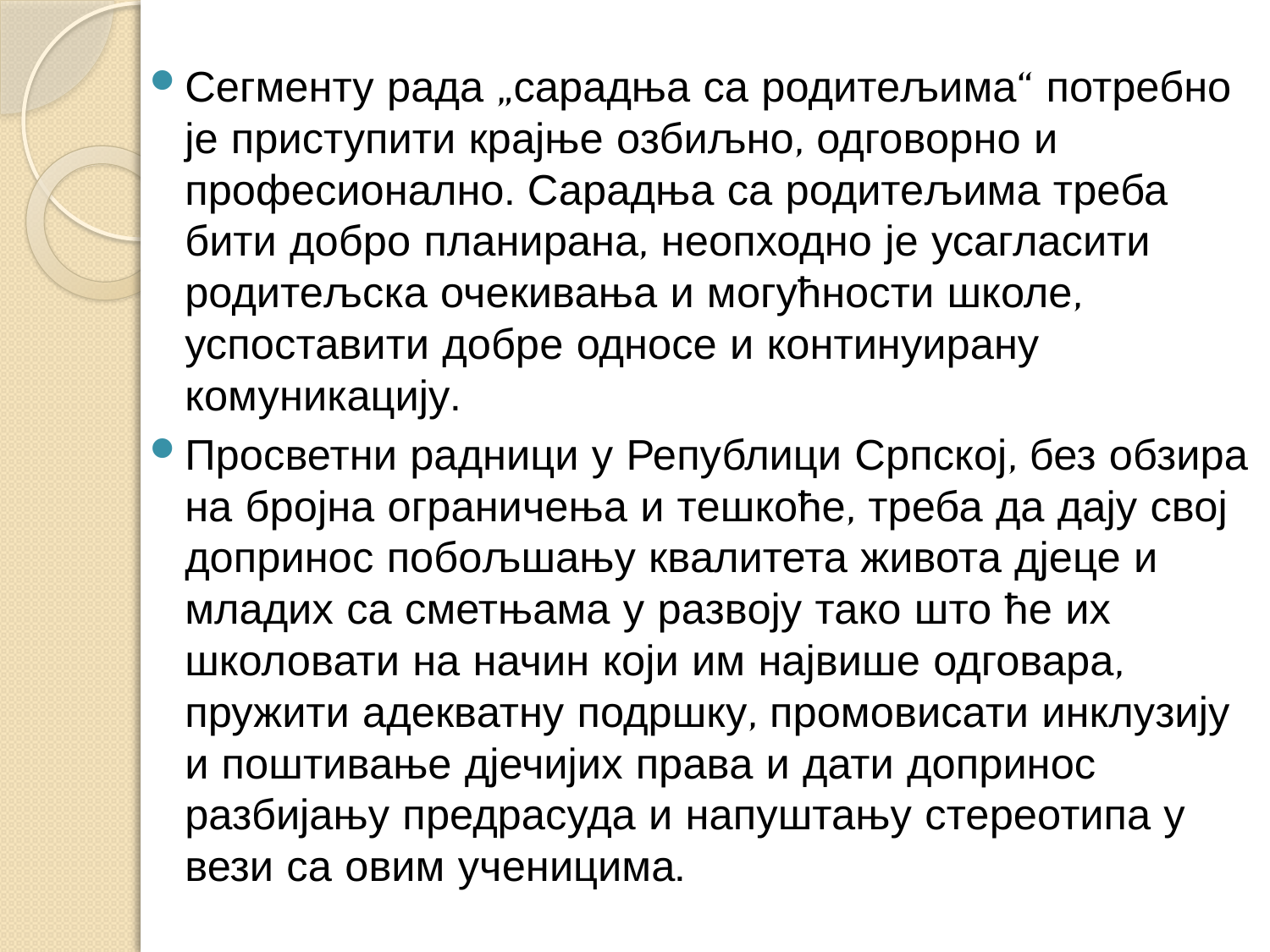

Сегменту рада „сарадња са родитељима“ потребно је приступити крајње озбиљно, одговорно и професионално. Сарадња са родитељима треба бити добро планирана, неопходно је усагласити родитељска очекивања и могућности школе, успоставити добре односе и континуирану комуникацију.
Просветни радници у Републици Српској, без обзира на бројна ограничења и тешкоће, треба да дају свој допринос побољшању квалитета живота дјеце и младих са сметњама у развоју тако што ће их школовати на начин који им највише одговара, пружити адекватну подршку, промовисати инклузију и поштивање дјечијих права и дати допринос разбијању предрасуда и напуштању стереотипа у вези са овим ученицима.